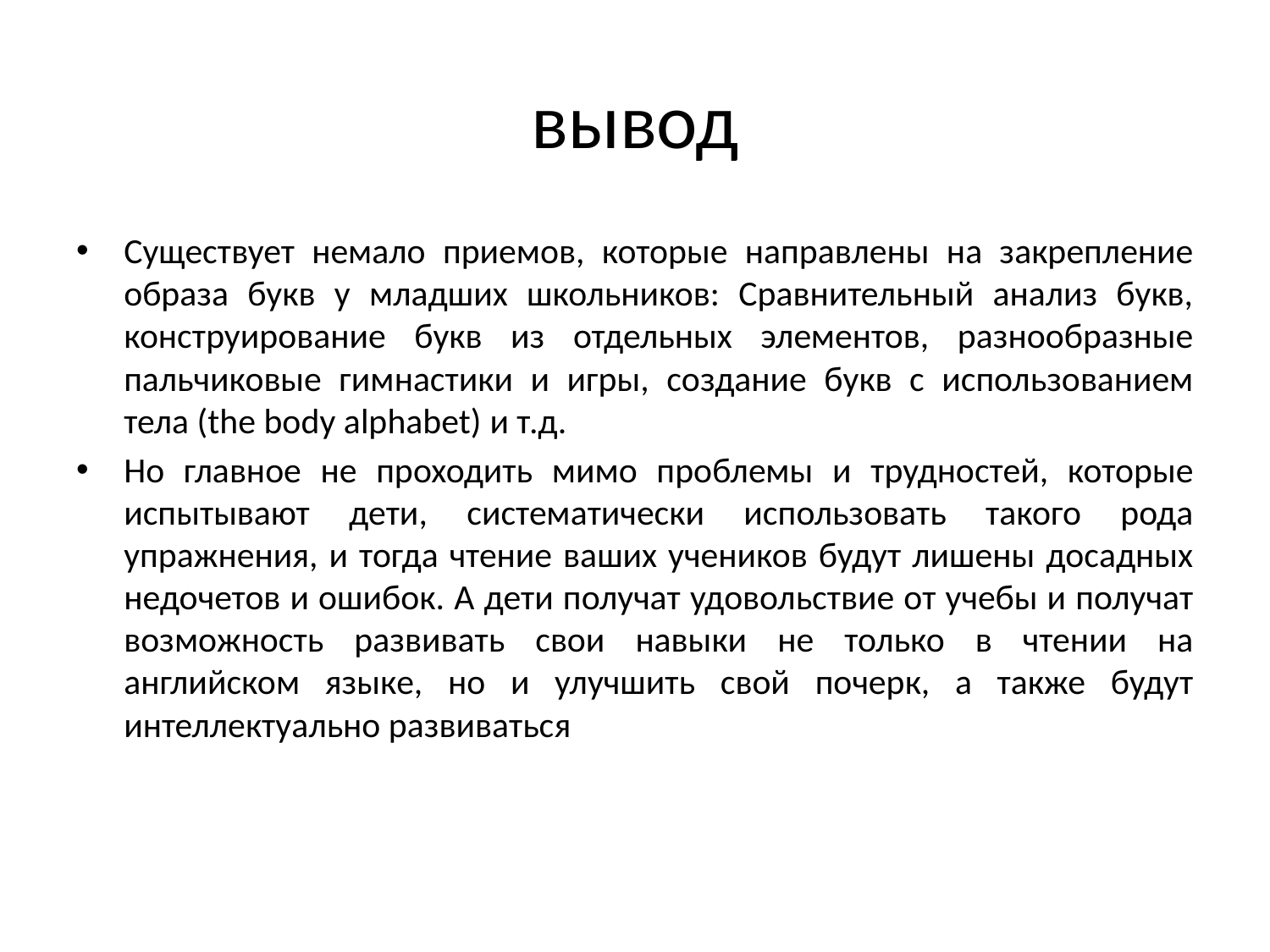

# вывод
Существует немало приемов, которые направлены на закрепление образа букв у младших школьников: Сравнительный анализ букв, конструирование букв из отдельных элементов, разнообразные пальчиковые гимнастики и игры, создание букв с использованием тела (the body alphabet) и т.д.
Но главное не проходить мимо проблемы и трудностей, которые испытывают дети, систематически использовать такого рода упражнения, и тогда чтение ваших учеников будут лишены досадных недочетов и ошибок. А дети получат удовольствие от учебы и получат возможность развивать свои навыки не только в чтении на английском языке, но и улучшить свой почерк, а также будут интеллектуально развиваться